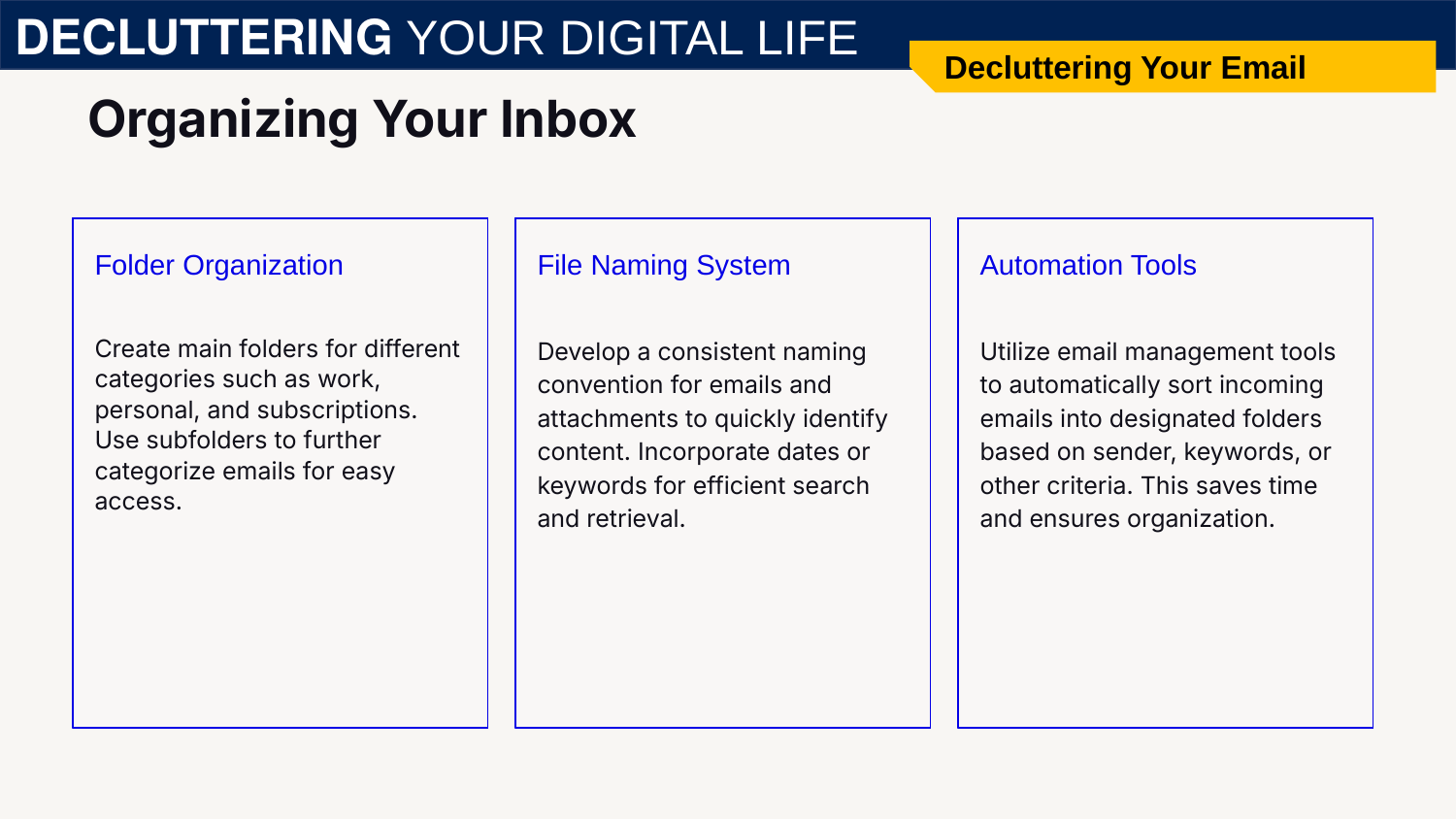

DECLUTTERING YOUR DIGITAL LIFE
Decluttering Your Email

# Organizing Your Inbox
Folder Organization
File Naming System
Automation Tools

Develop a consistent naming convention for emails and attachments to quickly identify content. Incorporate dates or keywords for efficient search and retrieval.
Create main folders for different categories such as work, personal, and subscriptions. Use subfolders to further categorize emails for easy access.
Utilize email management tools to automatically sort incoming emails into designated folders based on sender, keywords, or other criteria. This saves time and ensures organization.